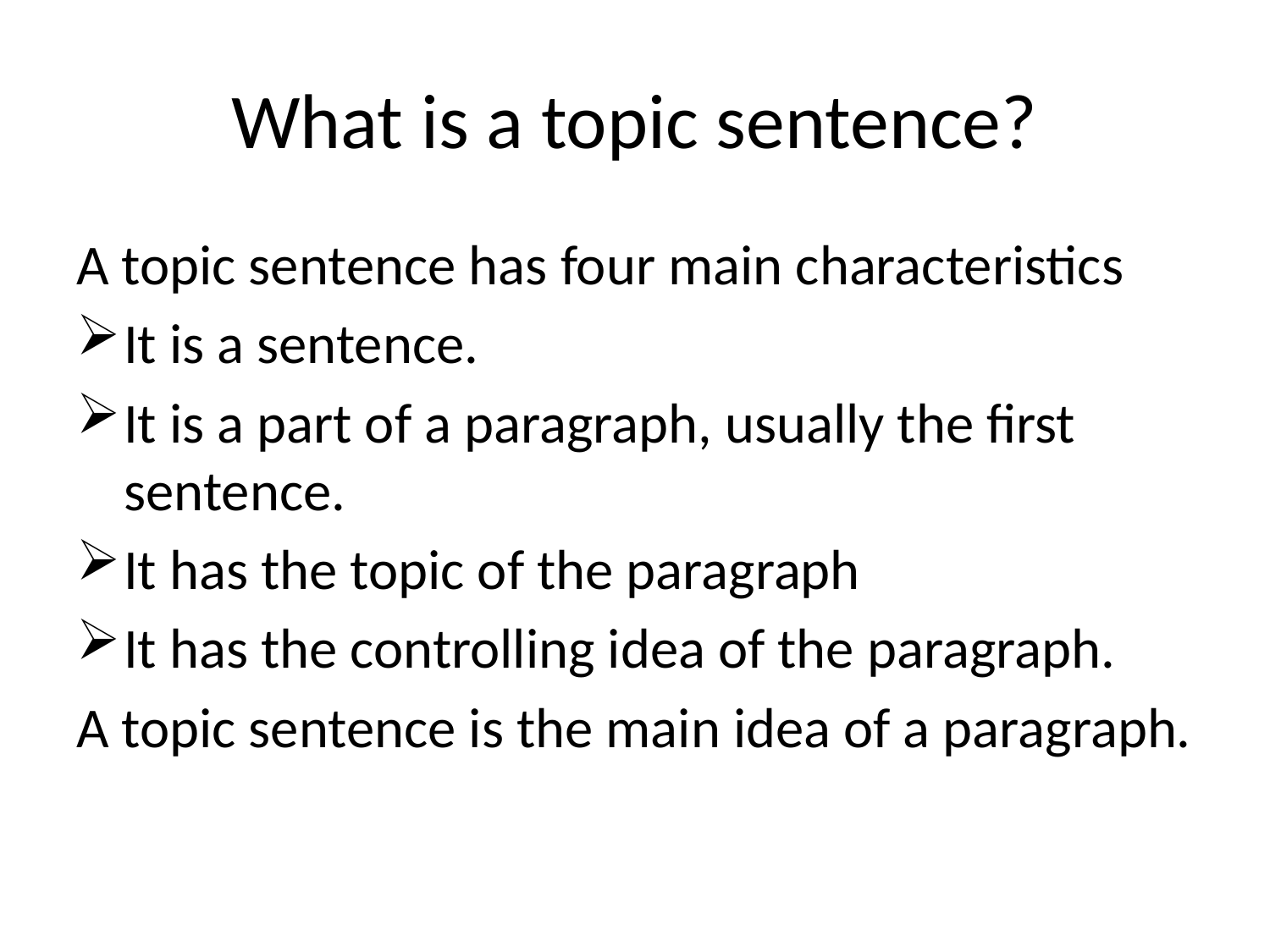

# What is a topic sentence?
A topic sentence has four main characteristics
It is a sentence.
It is a part of a paragraph, usually the first sentence.
It has the topic of the paragraph
It has the controlling idea of the paragraph.
A topic sentence is the main idea of a paragraph.